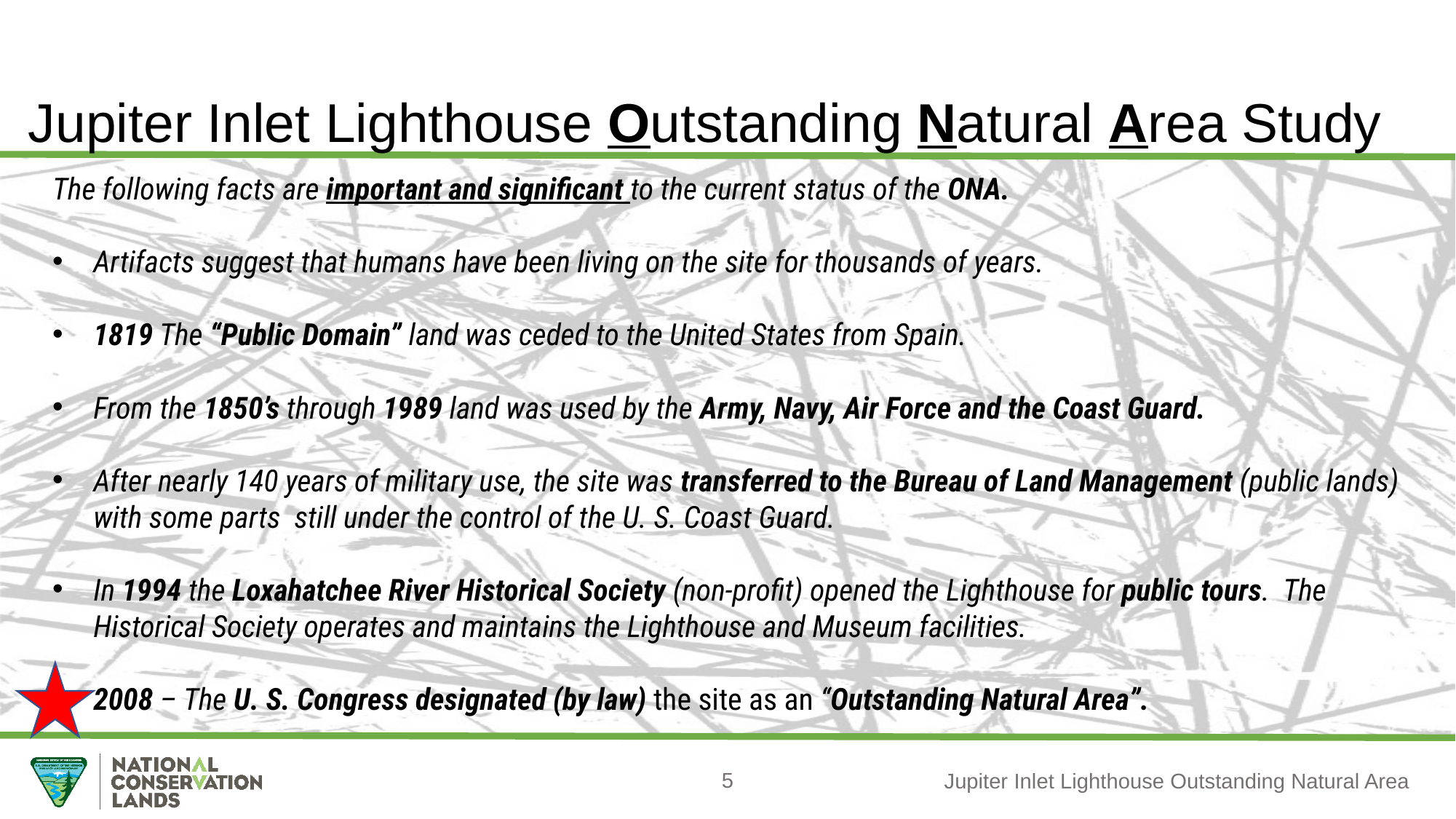

Jupiter Inlet Lighthouse Outstanding Natural Area Study

The following facts are important and significant to the current status of the ONA.

Artifacts suggest that humans have been living on the site for thousands of years.

1819 The “Public Domain” land was ceded to the United States from Spain.

From the 1850’s through 1989 land was used by the Army, Navy, Air Force and the Coast Guard.

After nearly 140 years of military use, the site was transferred to the Bureau of Land Management (public lands) with some parts  still under the control of the U. S. Coast Guard.

In 1994 the Loxahatchee River Historical Society (non-profit) opened the Lighthouse for public tours.  The Historical Society operates and maintains the Lighthouse and Museum facilities.

2008 – The U. S. Congress designated (by law) the site as an “Outstanding Natural Area”.